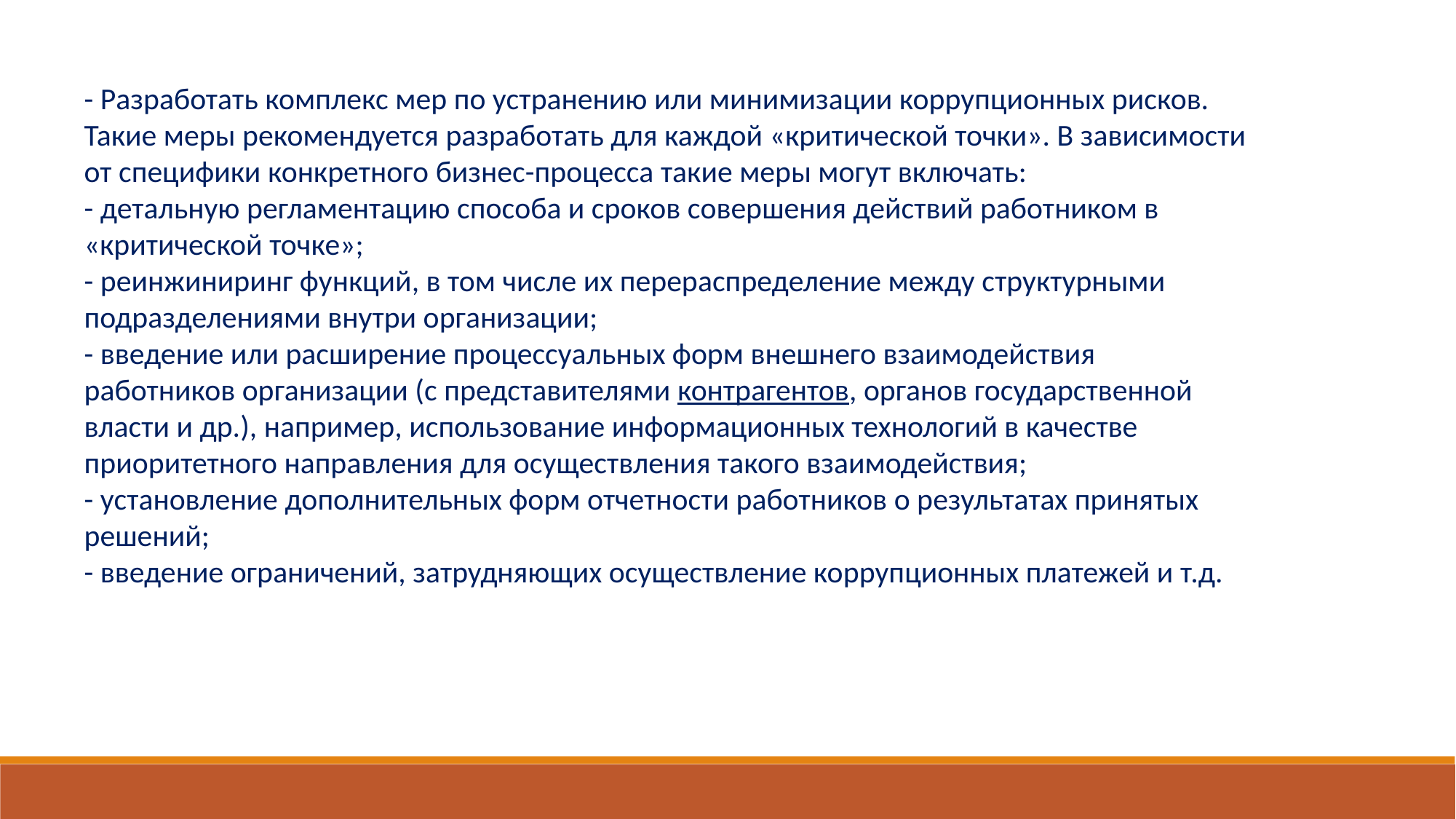

- Разработать комплекс мер по устранению или минимизации коррупционных рисков. Такие меры рекомендуется разработать для каждой «критической точки». В зависимости от специфики конкретного бизнес-процесса такие меры могут включать:
- детальную регламентацию способа и сроков совершения действий работником в «критической точке»;
- реинжиниринг функций, в том числе их перераспределение между структурными подразделениями внутри организации;
- введение или расширение процессуальных форм внешнего взаимодействия работников организации (с представителями контрагентов, органов государственной власти и др.), например, использование информационных технологий в качестве приоритетного направления для осуществления такого взаимодействия;
- установление дополнительных форм отчетности работников о результатах принятых решений;
- введение ограничений, затрудняющих осуществление коррупционных платежей и т.д.